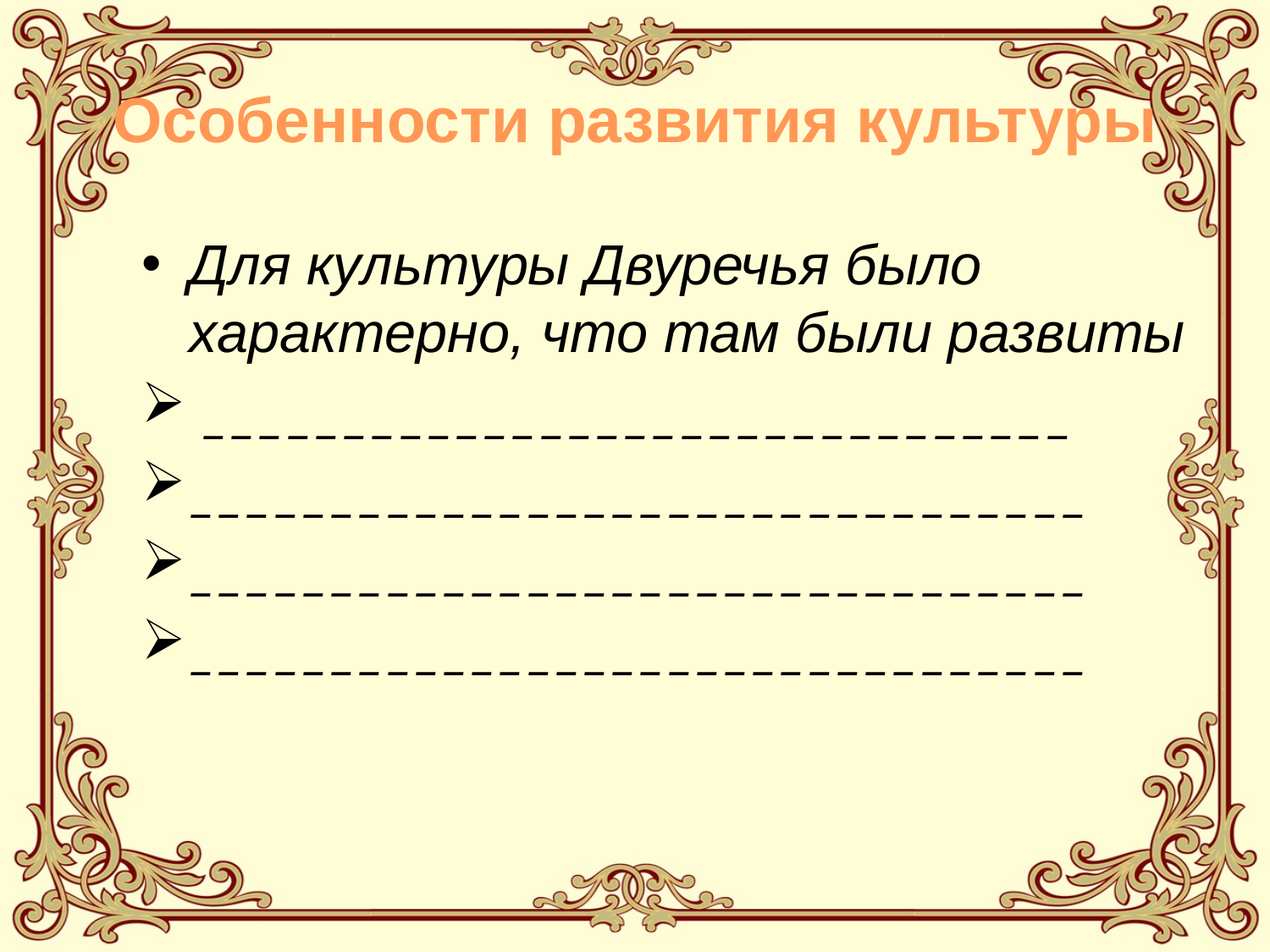

# Особенности развития культуры
Для культуры Двуречья было характерно, что там были развиты
 _______________________________
________________________________
________________________________
________________________________